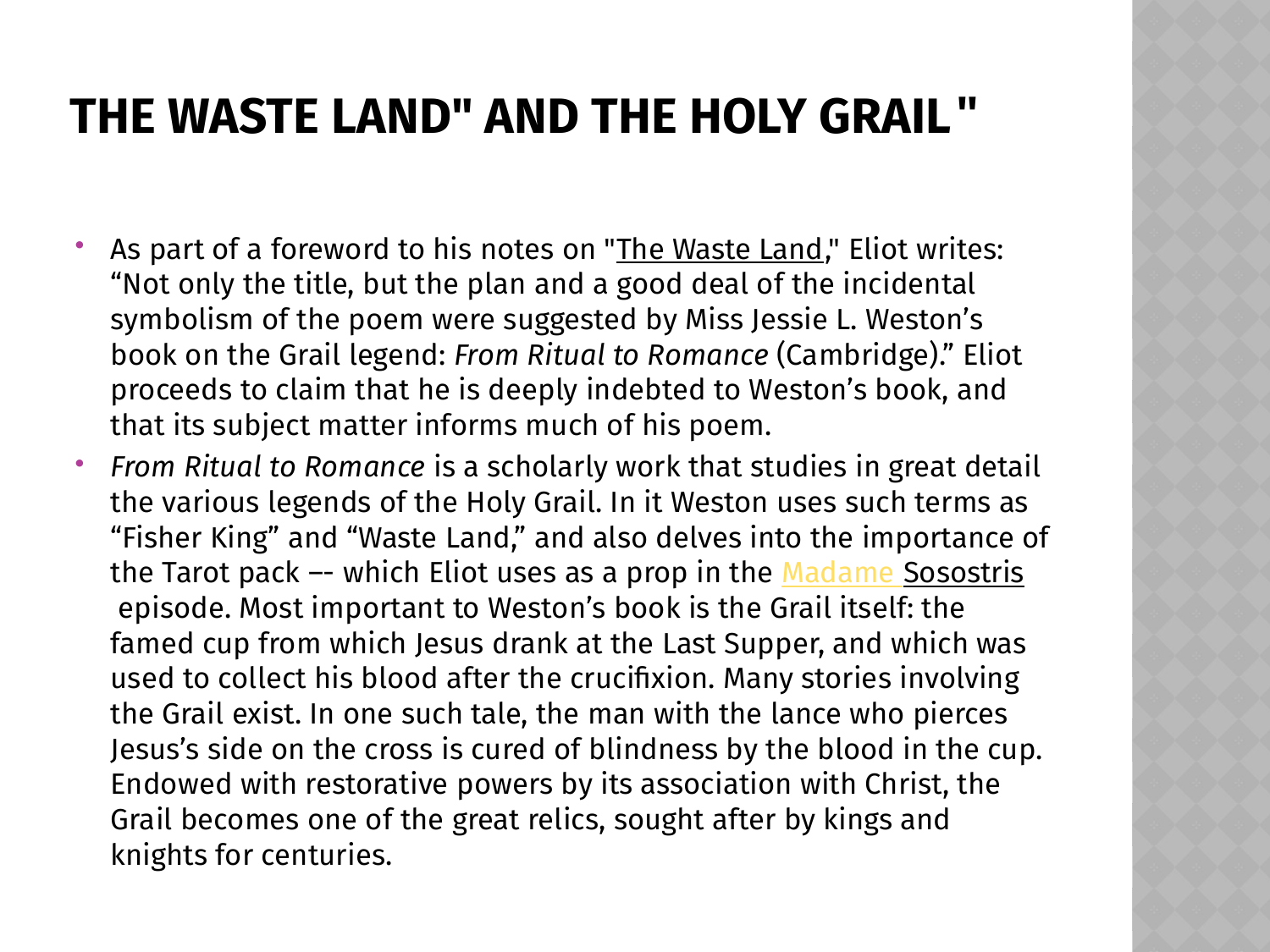

# "The Waste Land" and the Holy Grail
As part of a foreword to his notes on "The Waste Land," Eliot writes: “Not only the title, but the plan and a good deal of the incidental symbolism of the poem were suggested by Miss Jessie L. Weston’s book on the Grail legend: From Ritual to Romance (Cambridge).” Eliot proceeds to claim that he is deeply indebted to Weston’s book, and that its subject matter informs much of his poem.
From Ritual to Romance is a scholarly work that studies in great detail the various legends of the Holy Grail. In it Weston uses such terms as “Fisher King” and “Waste Land,” and also delves into the importance of the Tarot pack –- which Eliot uses as a prop in the Madame Sosostris episode. Most important to Weston’s book is the Grail itself: the famed cup from which Jesus drank at the Last Supper, and which was used to collect his blood after the crucifixion. Many stories involving the Grail exist. In one such tale, the man with the lance who pierces Jesus’s side on the cross is cured of blindness by the blood in the cup. Endowed with restorative powers by its association with Christ, the Grail becomes one of the great relics, sought after by kings and knights for centuries.